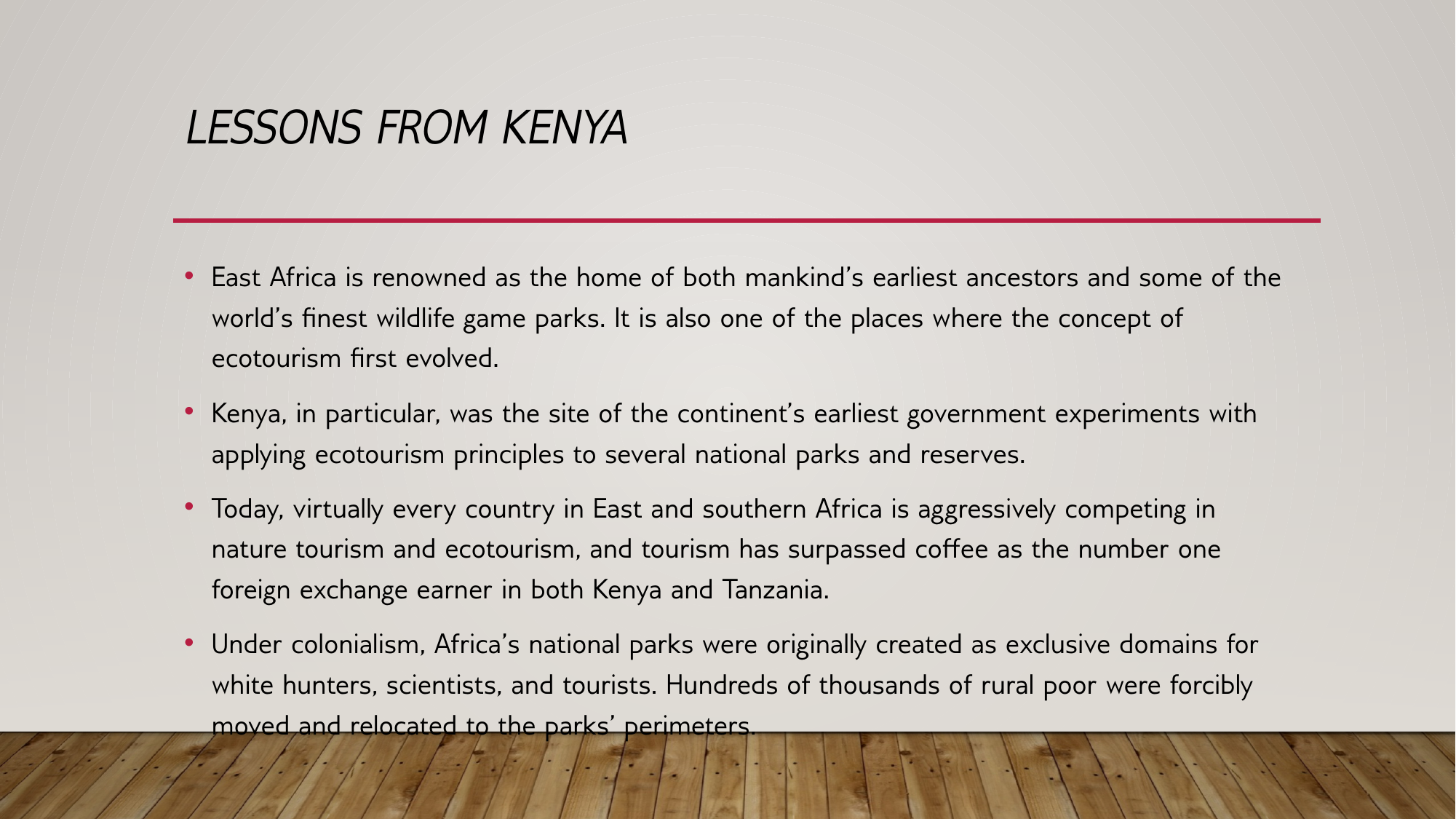

# Lessons from Kenya
East Africa is renowned as the home of both mankind’s earliest ancestors and some of the world’s finest wildlife game parks. It is also one of the places where the concept of ecotourism first evolved.
Kenya, in particular, was the site of the continent’s earliest government experiments with applying ecotourism principles to several national parks and reserves.
Today, virtually every country in East and southern Africa is aggressively competing in nature tourism and ecotourism, and tourism has surpassed coffee as the number one foreign exchange earner in both Kenya and Tanzania.
Under colonialism, Africa’s national parks were originally created as exclusive domains for white hunters, scientists, and tourists. Hundreds of thousands of rural poor were forcibly moved and relocated to the parks’ perimeters.